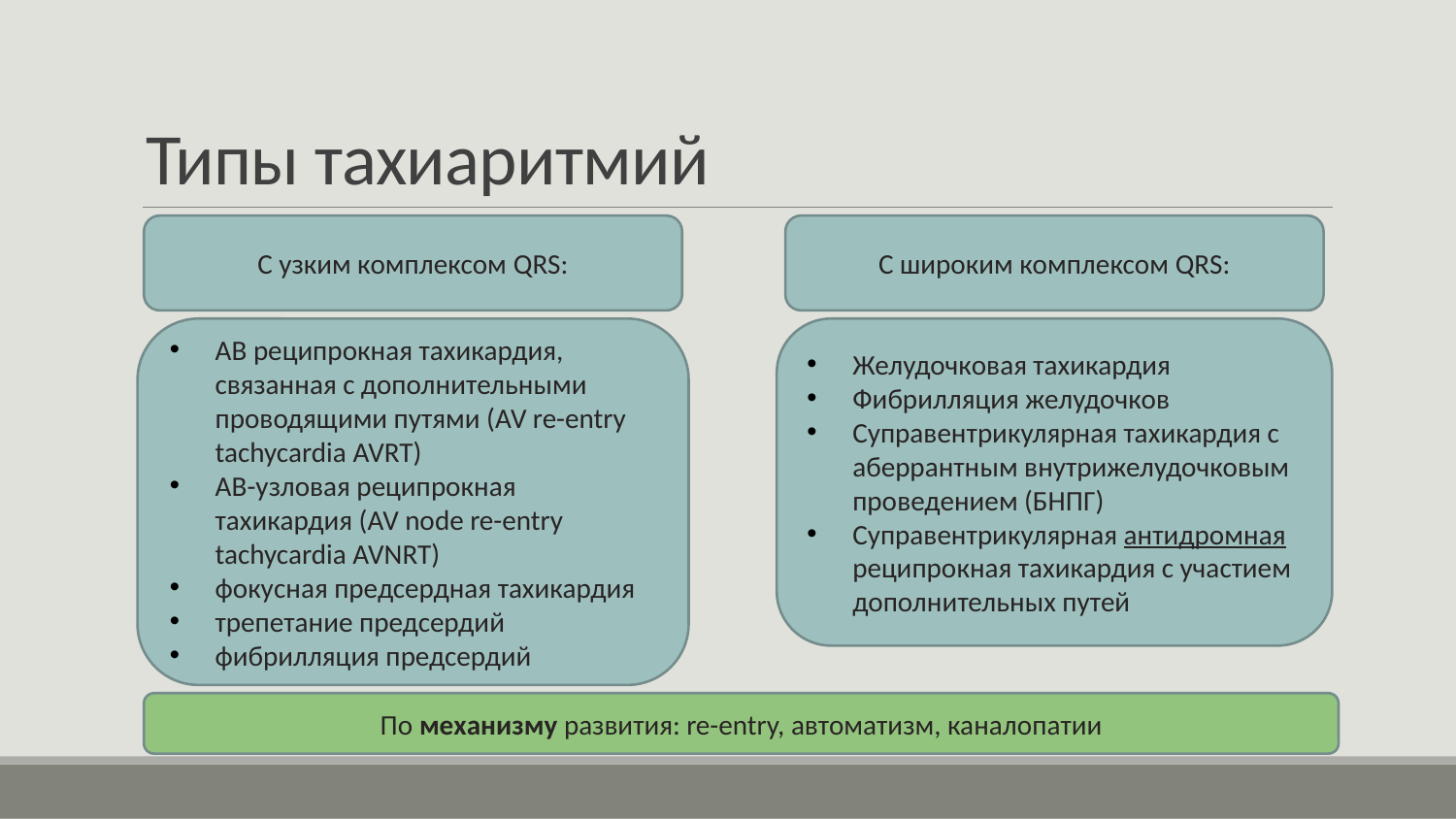

# Типы тахиаритмий
С узким комплексом QRS:
С широким комплексом QRS:
АВ реципрокная тахикардия, связанная с дополнительными проводящими путями (AV re-entry tachycardia AVRT)
АВ-узловая реципрокная тахикардия (AV node re-entry tachycardia AVNRT)
фокусная предсердная тахикардия
трепетание предсердий
фибрилляция предсердий
Желудочковая тахикардия
Фибрилляция желудочков
Суправентрикулярная тахикардия с аберрантным внутрижелудочковым проведением (БНПГ)
Суправентрикулярная антидромная реципрокная тахикардия с участием дополнительных путей
По механизму развития: re-entry, автоматизм, каналопатии